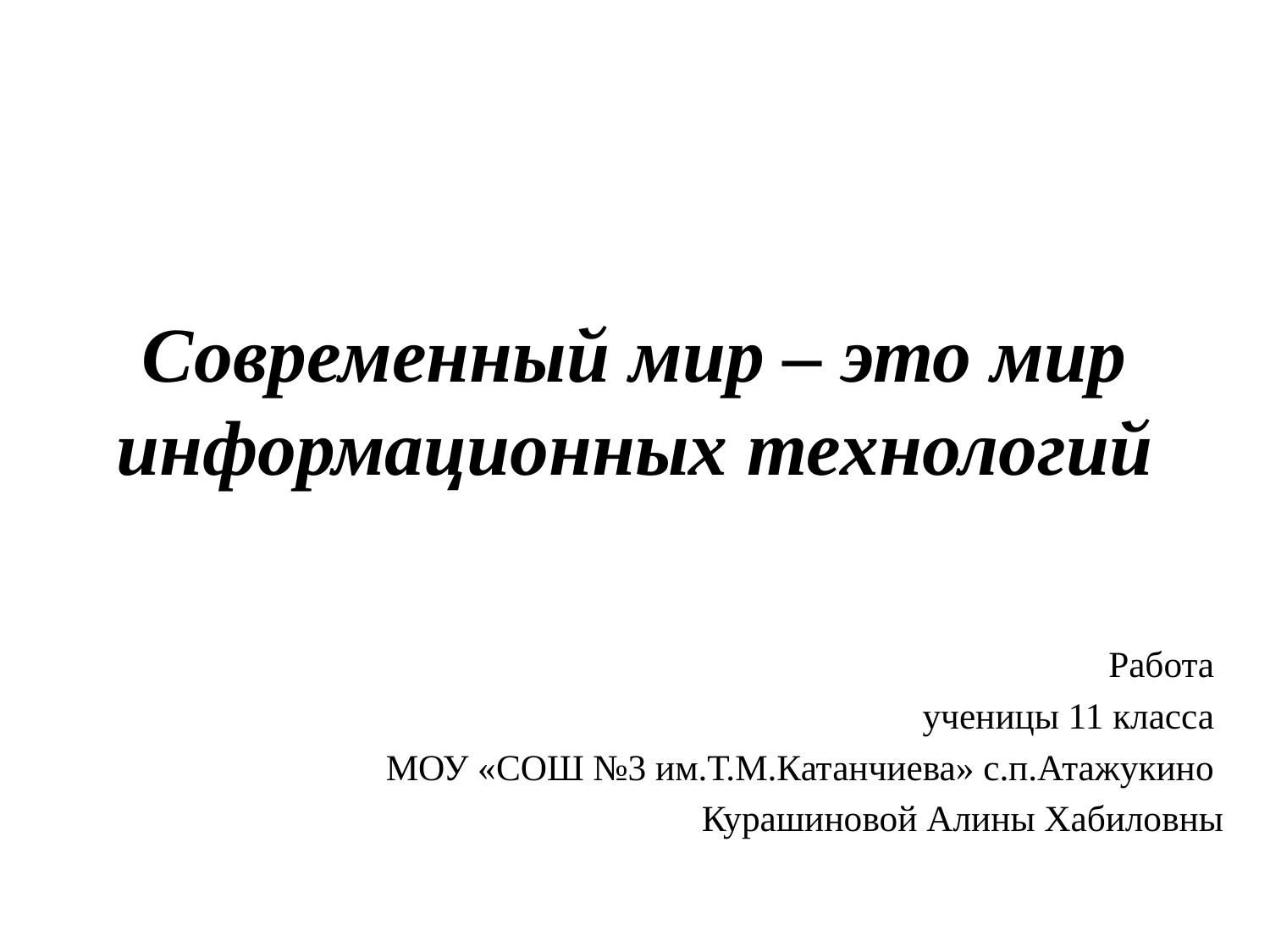

# Современный мир – это мир информационных технологий
Работа
ученицы 11 класса
МОУ «СОШ №3 им.Т.М.Катанчиева» с.п.Атажукино
Курашиновой Алины Хабиловны